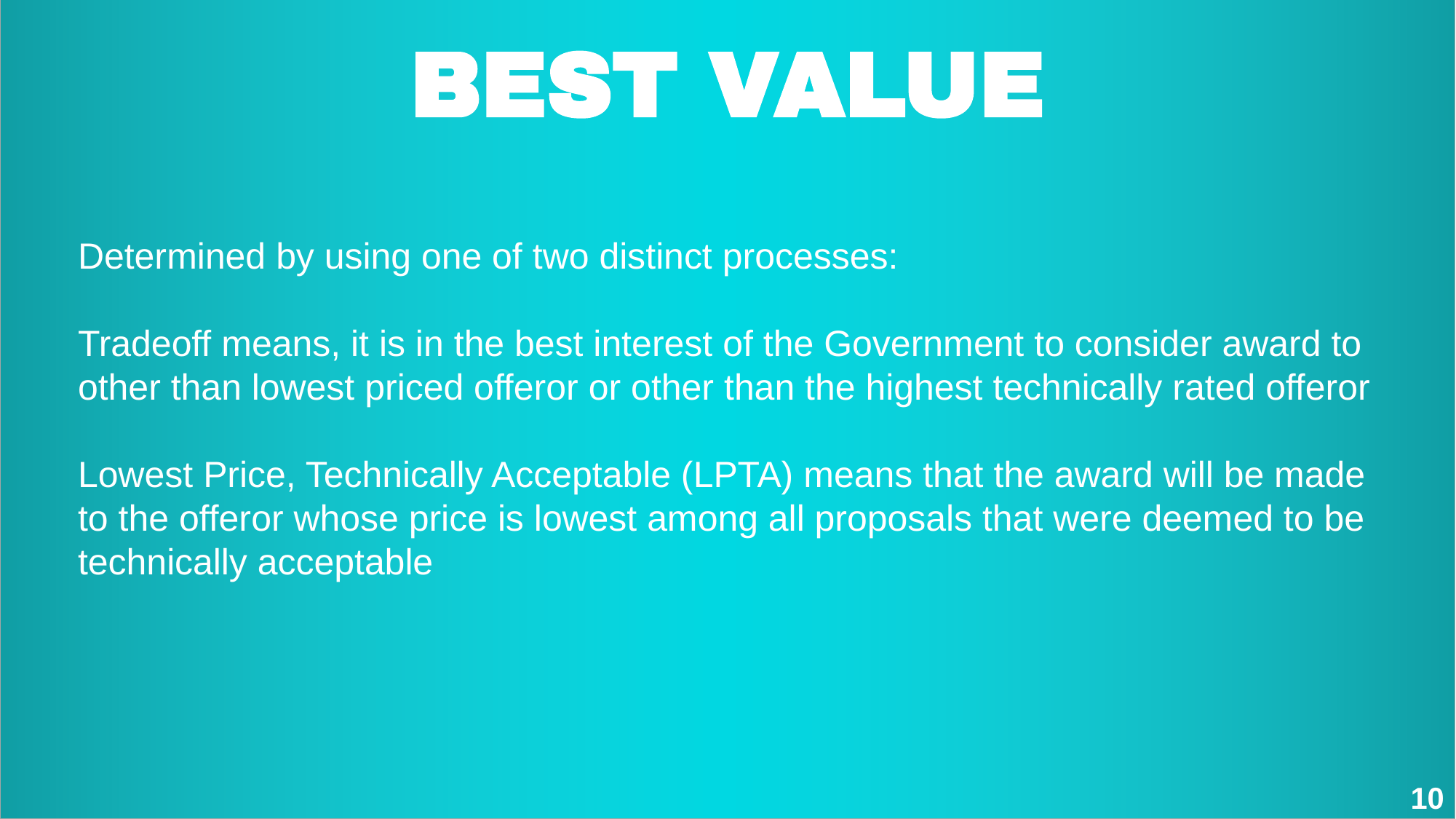

BEST VALUE
Determined by using one of two distinct processes:

Tradeoff means, it is in the best interest of the Government to consider award to other than lowest priced offeror or other than the highest technically rated offeror

Lowest Price, Technically Acceptable (LPTA) means that the award will be made to the offeror whose price is lowest among all proposals that were deemed to be technically acceptable
10